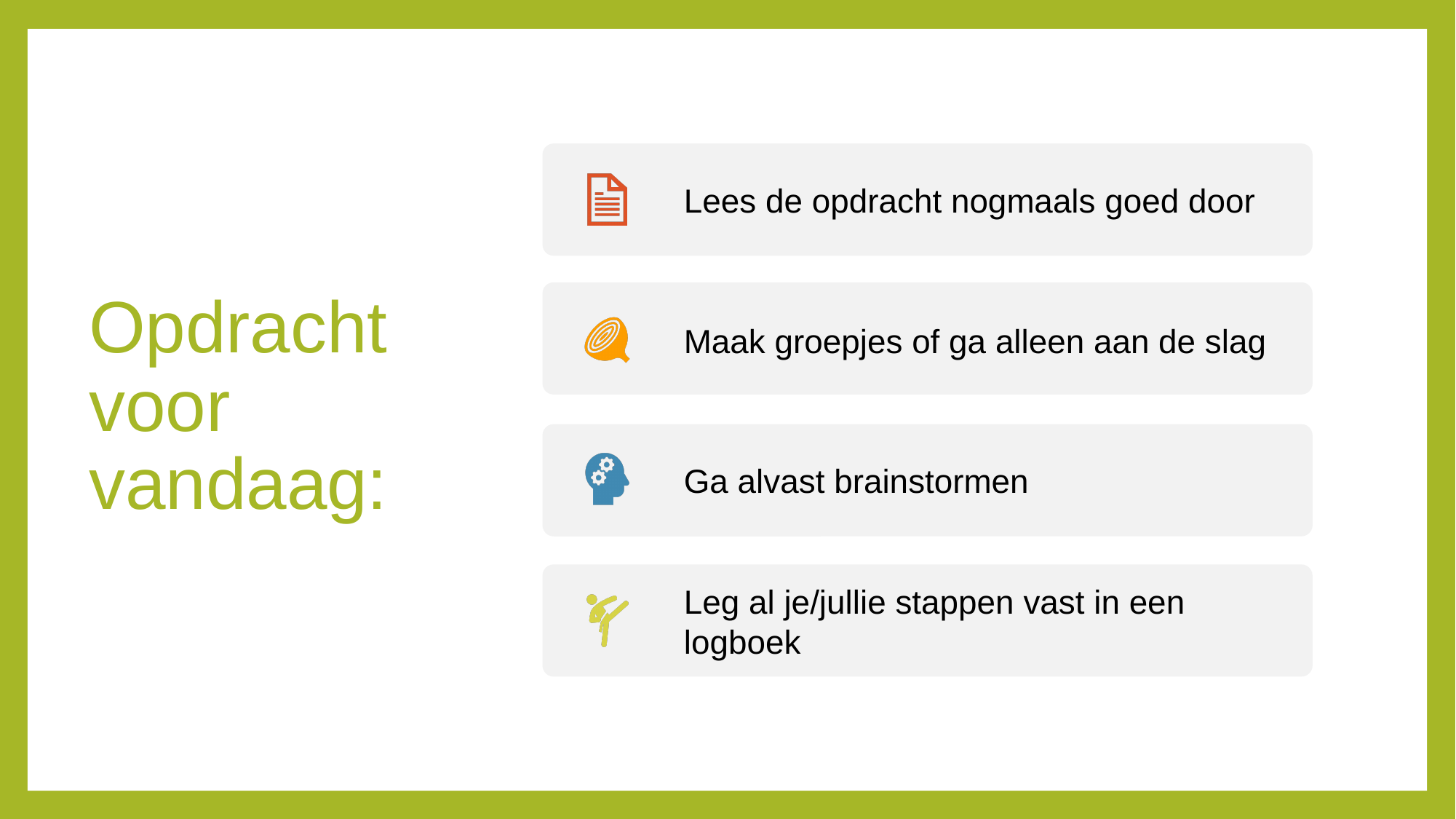

# Opdracht voor vandaag:
Lees de opdracht nogmaals goed door
Maak groepjes of ga alleen aan de slag
Ga alvast brainstormen
Leg al je/jullie stappen vast in een logboek